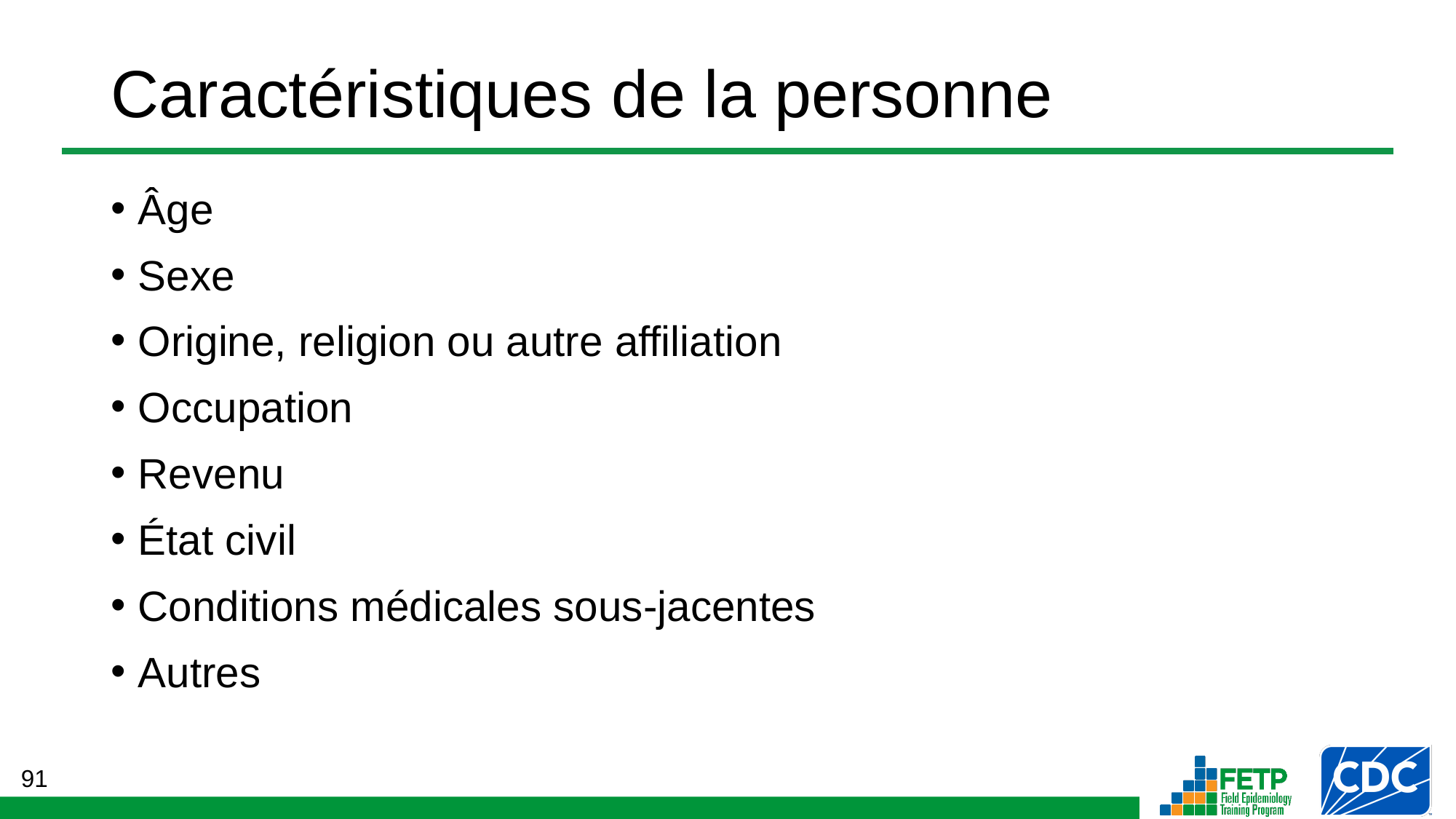

# Caractéristiques de la personne
Âge
Sexe
Origine, religion ou autre affiliation
Occupation
Revenu
État civil
Conditions médicales sous-jacentes
Autres